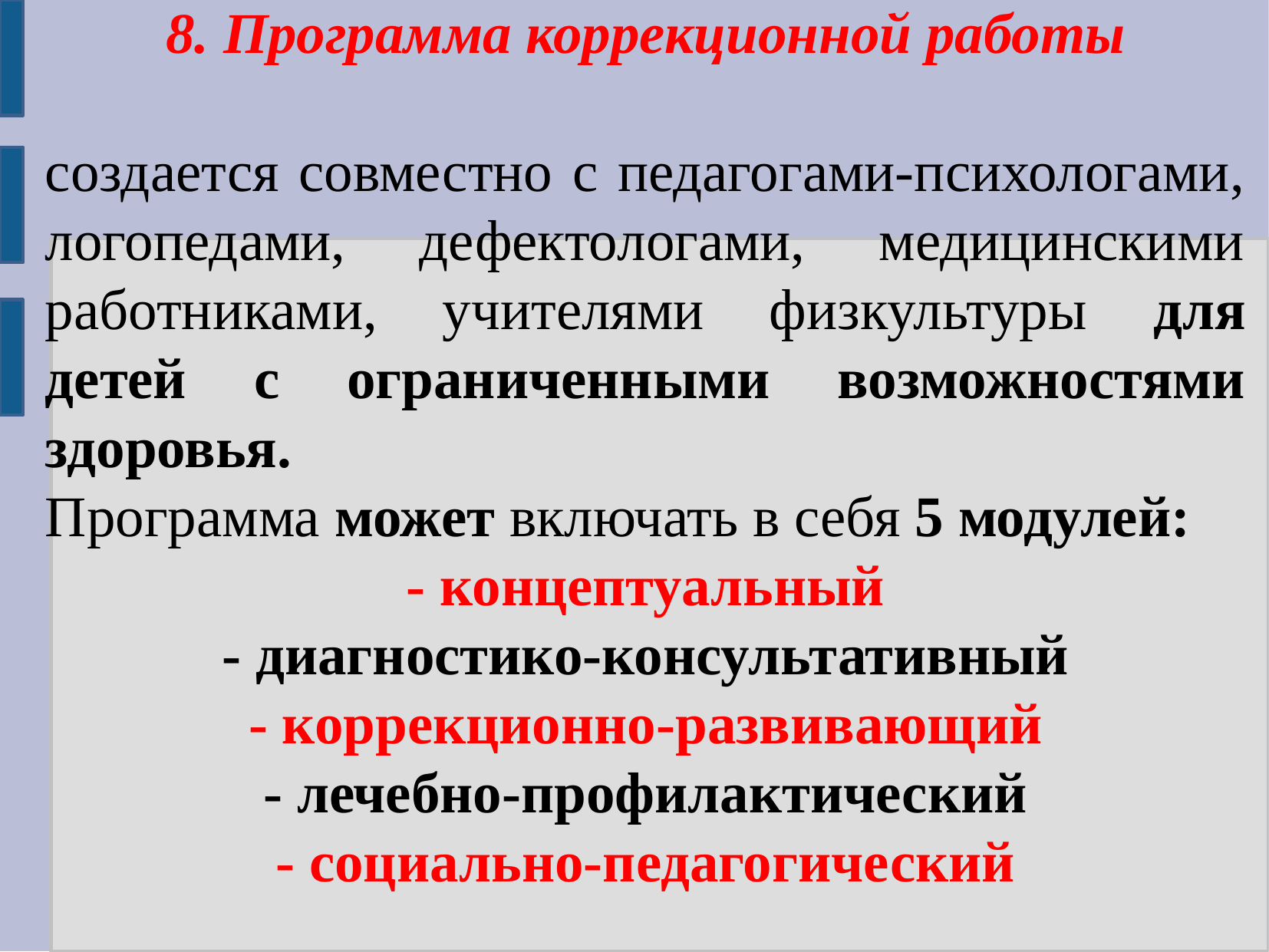

8. Программа коррекционной работы

создается совместно с педагогами-психологами, логопедами, дефектологами, медицинскими работниками, учителями физкультуры для детей с ограниченными возможностями здоровья.
Программа может включать в себя 5 модулей:
- концептуальный
- диагностико-консультативный
- коррекционно-развивающий
- лечебно-профилактический
- социально-педагогический